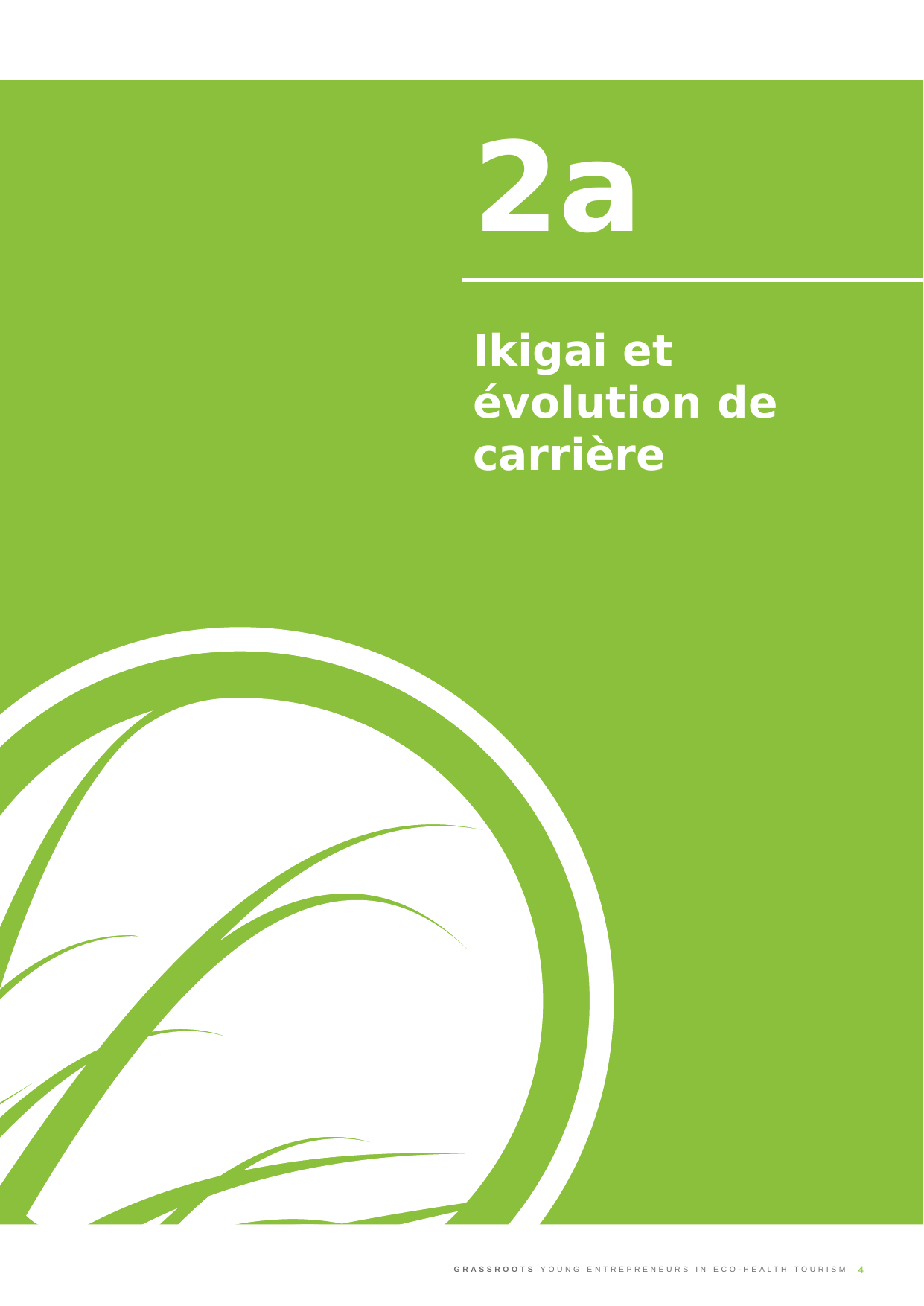

2a
Ikigai et évolution de carrière
4